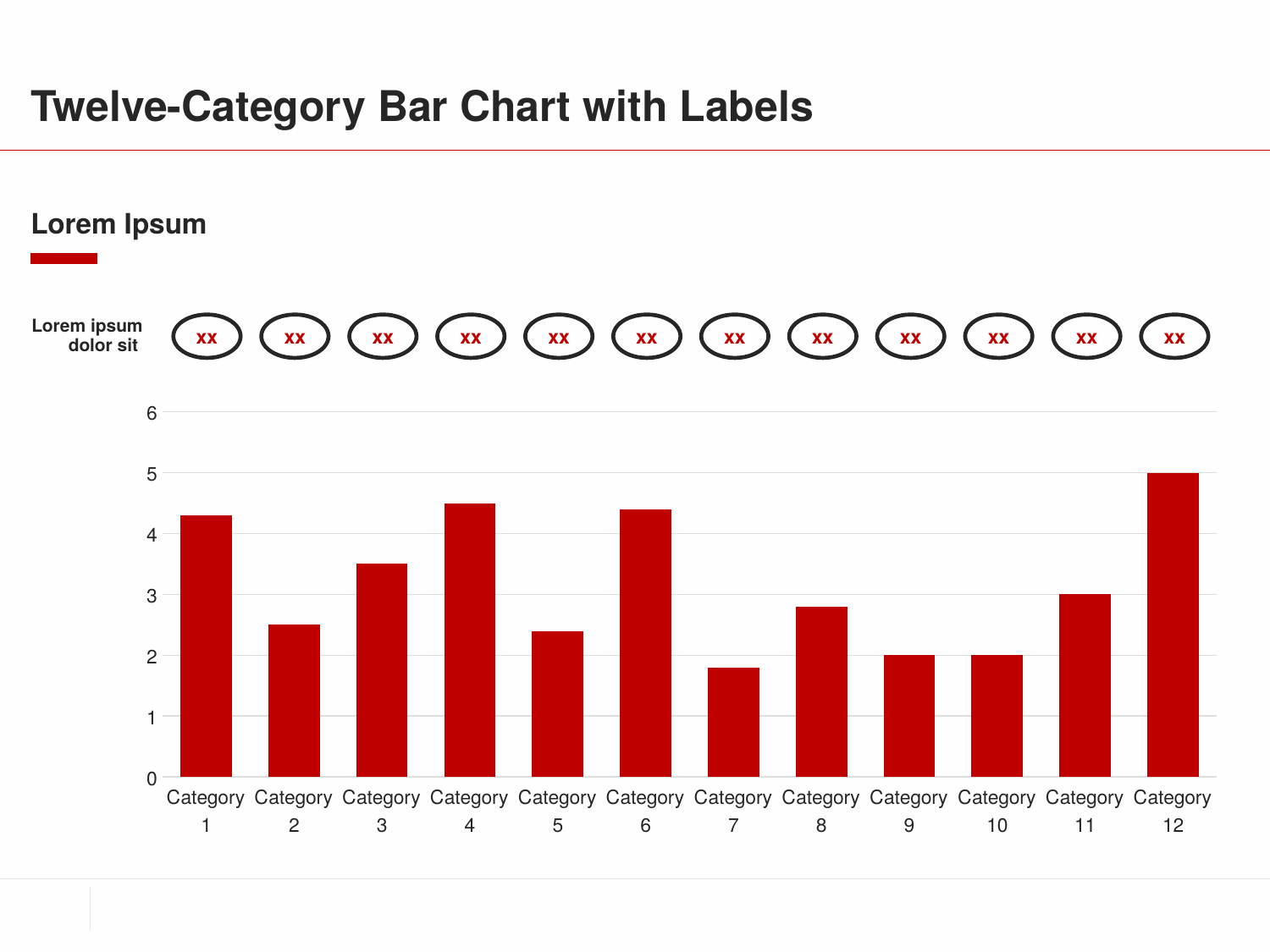

# Twelve-Category Bar Chart with Labels
Lorem Ipsum
Lorem ipsum dolor sit
xx
xx
xx
xx
xx
xx
xx
xx
xx
xx
xx
xx

### Chart

| Category | Series 1 |
|---|---|
| Category 1 | 4.3 |
| Category 2 | 2.5 |
| Category 3 | 3.5 |
| Category 4 | 4.5 |
| Category 5 | 2.4 |
| Category 6 | 4.4 |
| Category 7 | 1.8 |
| Category 8 | 2.8 |
| Category 9 | 2.0 |
| Category 10 | 2.0 |
| Category 11 | 3.0 |
| Category 12 | 5.0 |